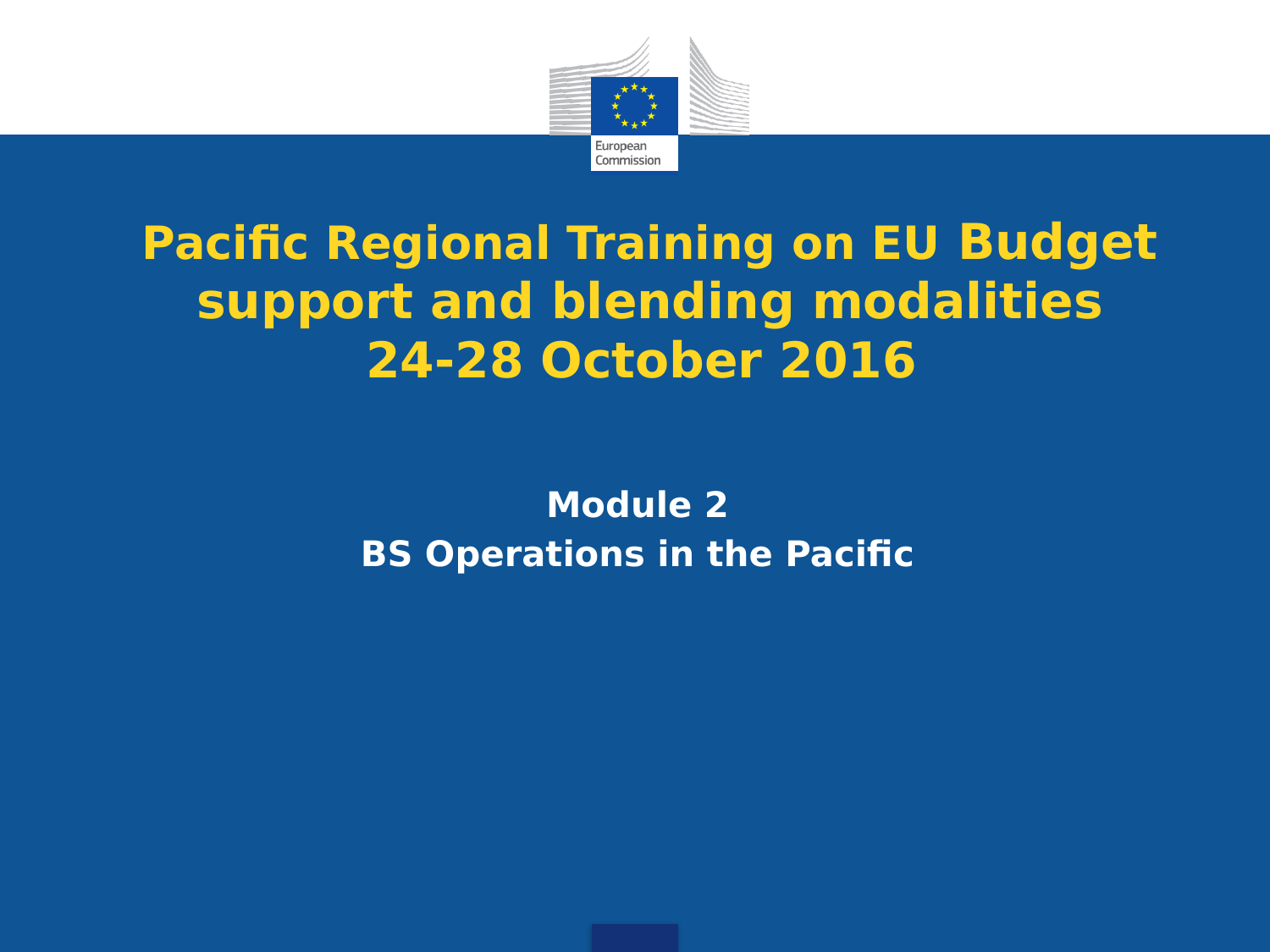

# Pacific Regional Training on EU Budget support and blending modalities 24-28 October 2016

Module 2
BS Operations in the Pacific